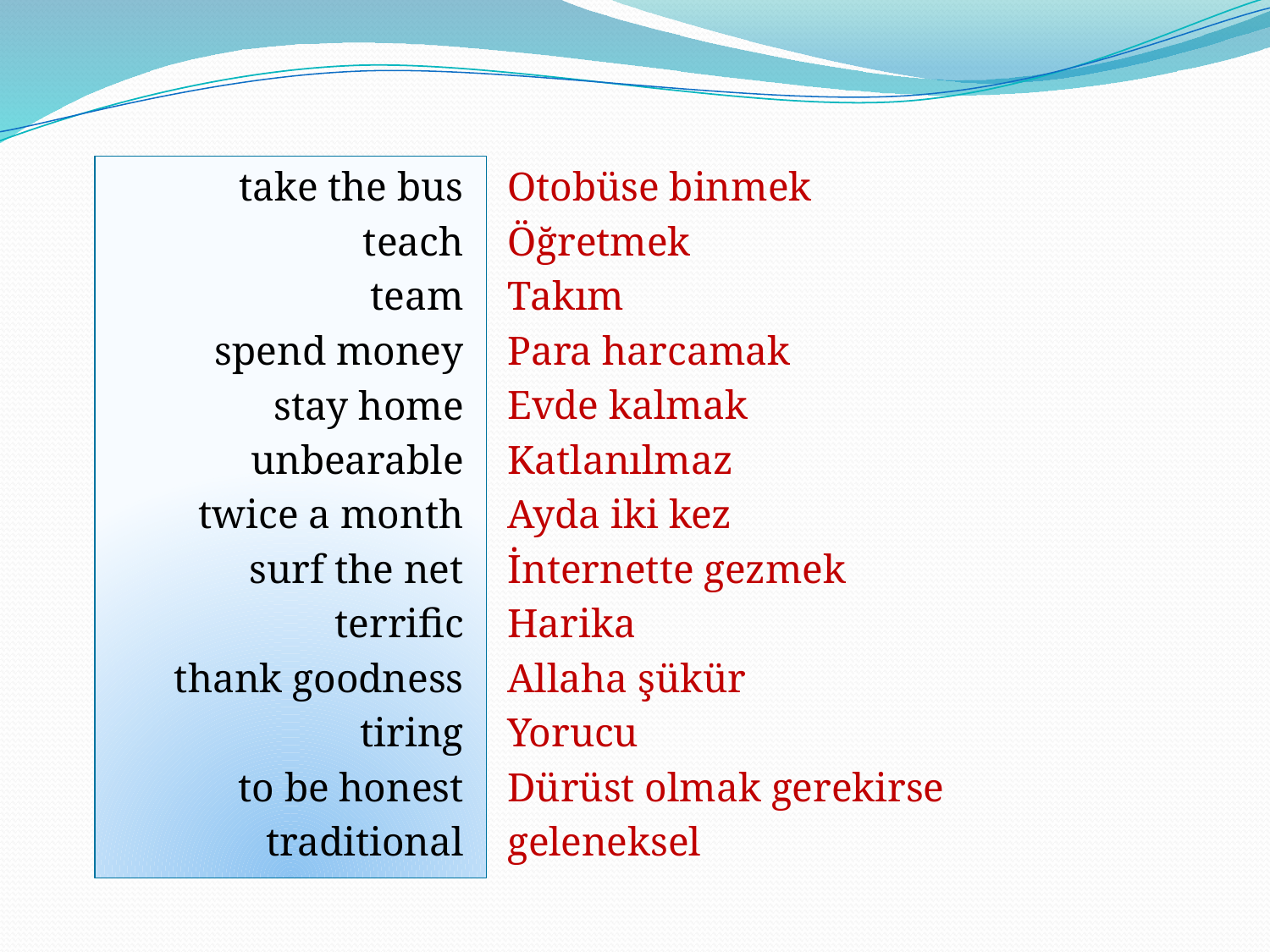

take the bus
teach
team
spend money
stay home
unbearable
twice a month
surf the net
terrific
thank goodness
tiring
to be honest
traditional
Otobüse binmek
Öğretmek
Takım
Para harcamak
Evde kalmak
Katlanılmaz
Ayda iki kez
İnternette gezmek
Harika
Allaha şükür
Yorucu
Dürüst olmak gerekirse
geleneksel